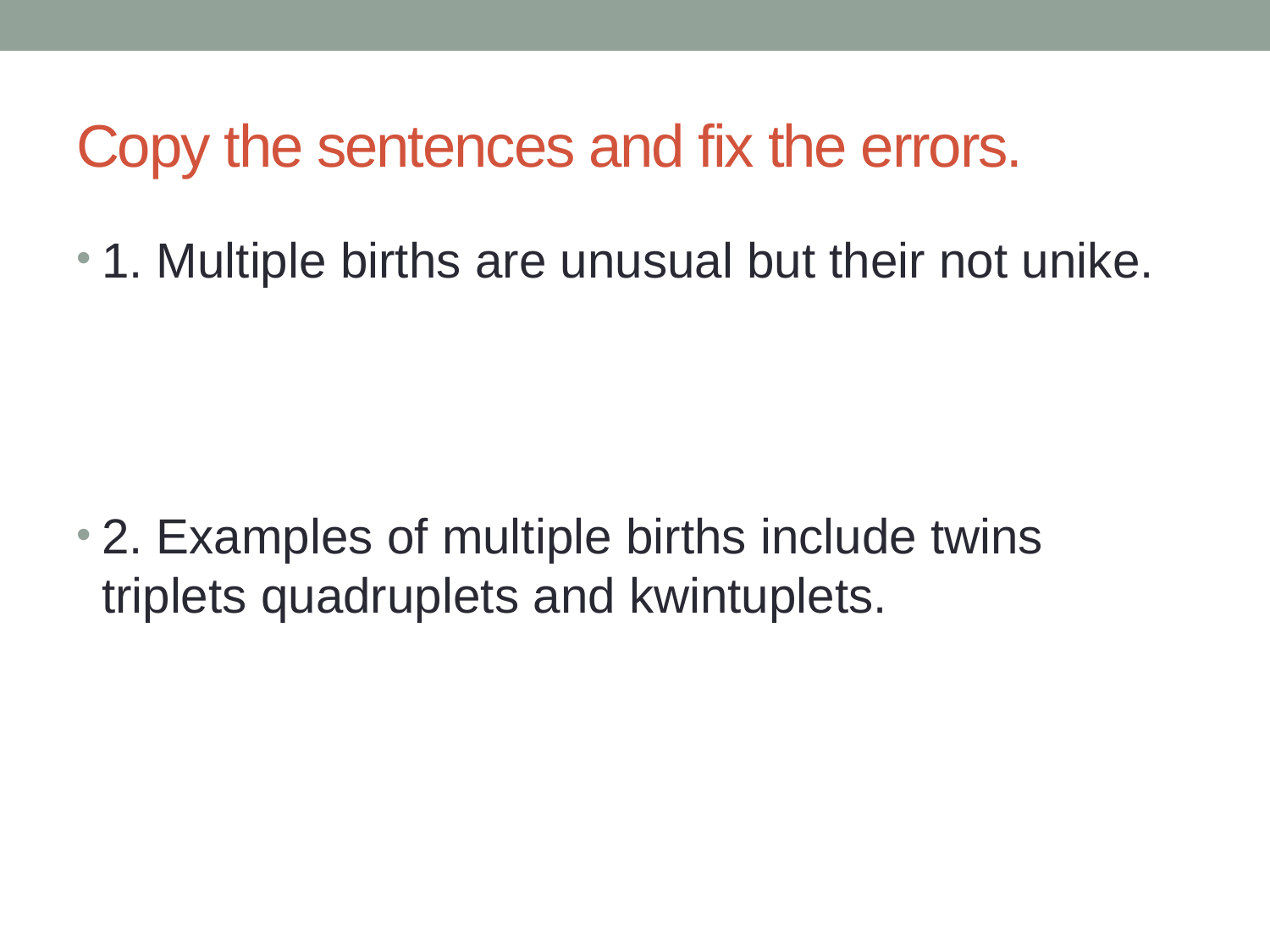

# Copy the sentences and fix the errors.
1. Multiple births are unusual but their not unike.

2. Examples of multiple births include twins triplets quadruplets and kwintuplets.